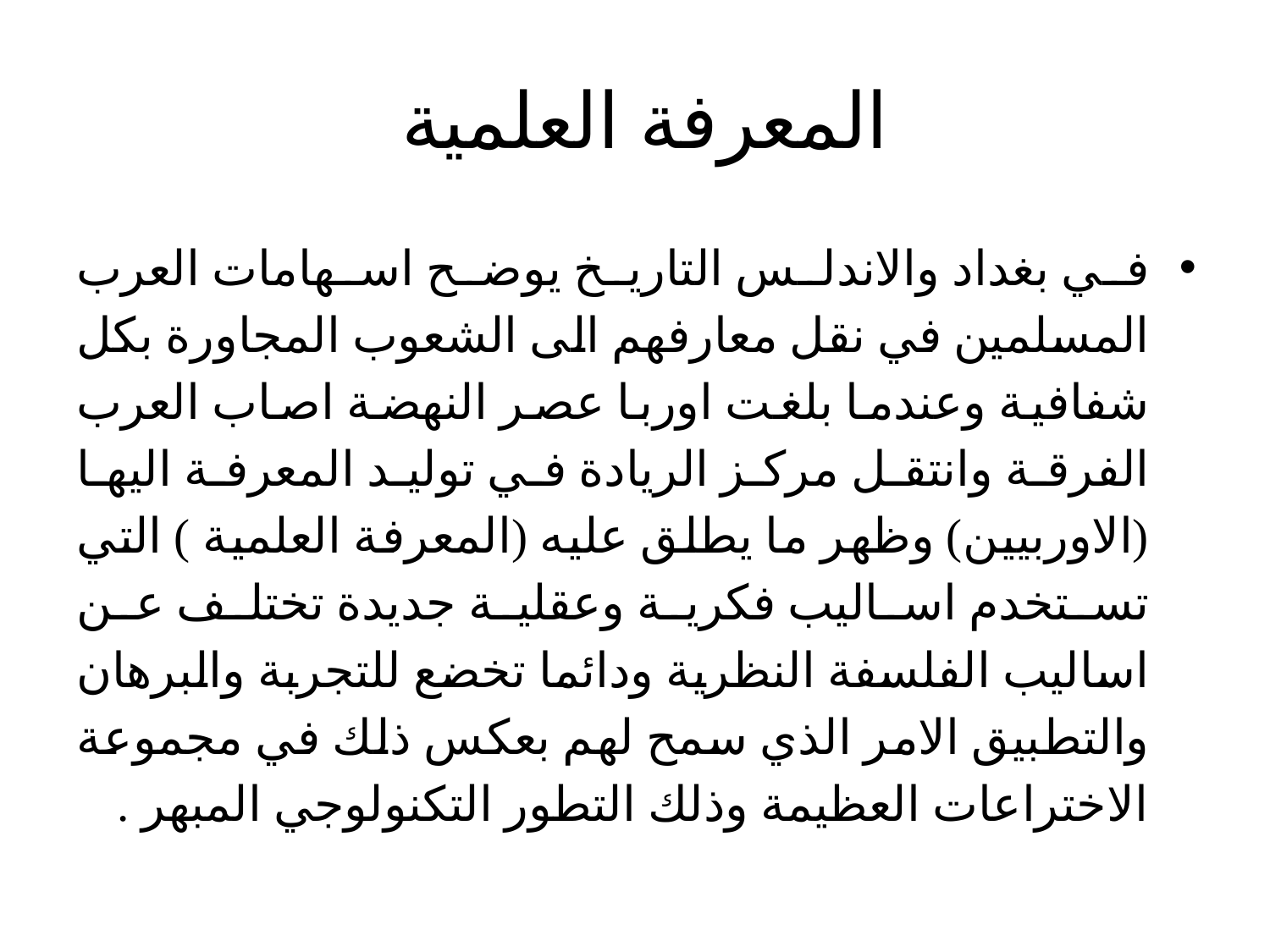

# المعرفة العلمية
في بغداد والاندلس التاريخ يوضح اسهامات العرب المسلمين في نقل معارفهم الى الشعوب المجاورة بكل شفافية وعندما بلغت اوربا عصر النهضة اصاب العرب الفرقة وانتقل مركز الريادة في توليد المعرفة اليها (الاوربيين) وظهر ما يطلق عليه (المعرفة العلمية ) التي تستخدم اساليب فكرية وعقلية جديدة تختلف عن اساليب الفلسفة النظرية ودائما تخضع للتجربة والبرهان والتطبيق الامر الذي سمح لهم بعكس ذلك في مجموعة الاختراعات العظيمة وذلك التطور التكنولوجي المبهر .